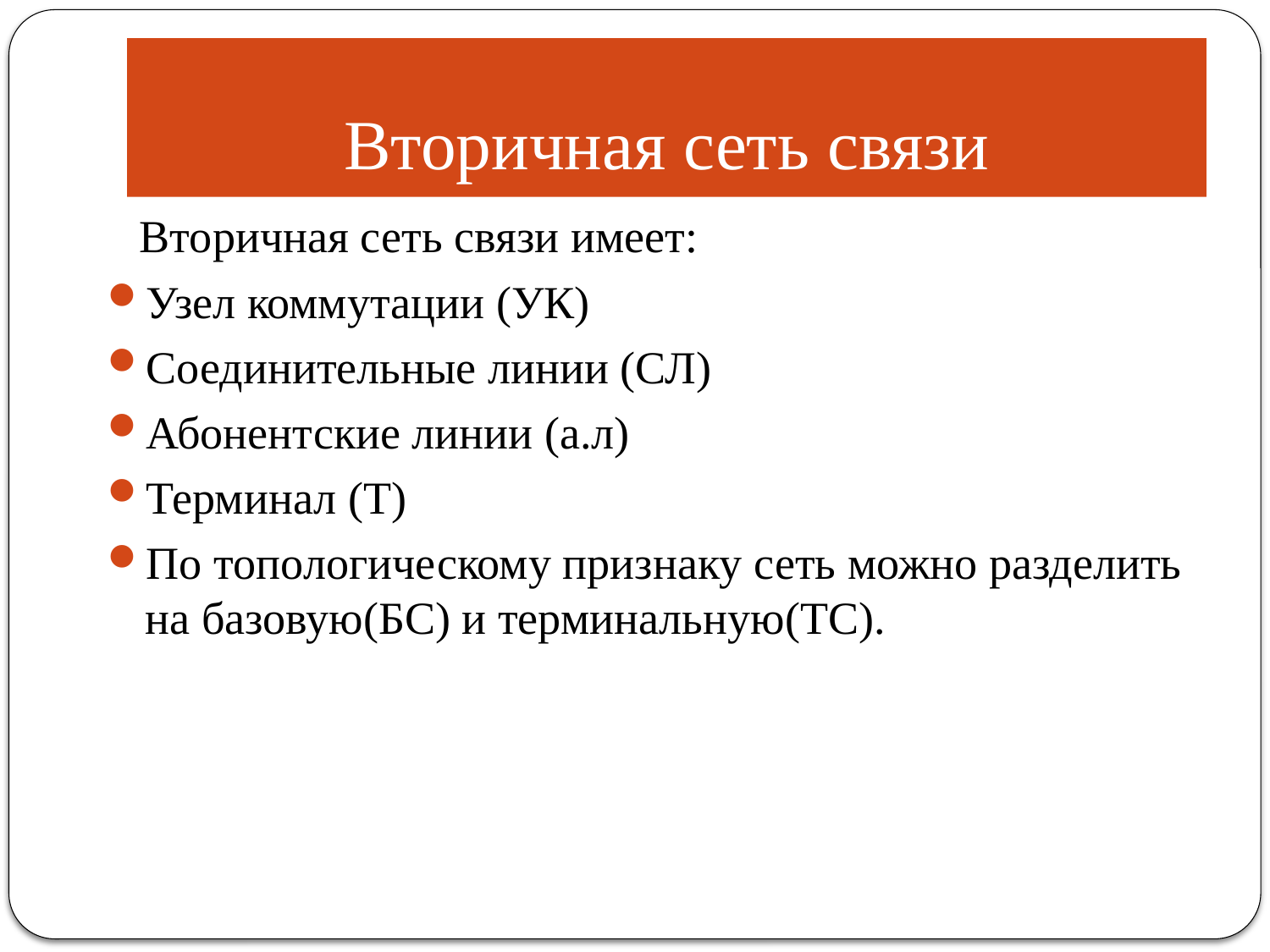

# Вторичная сеть связи
Вторичная сеть связи имеет:

Узел коммутации (УК)
Соединительные линии (СЛ)
Абонентские линии (а.л)
Терминал (Т)
По топологическому признаку сеть можно разделить на базовую(БС) и терминальную(ТС).